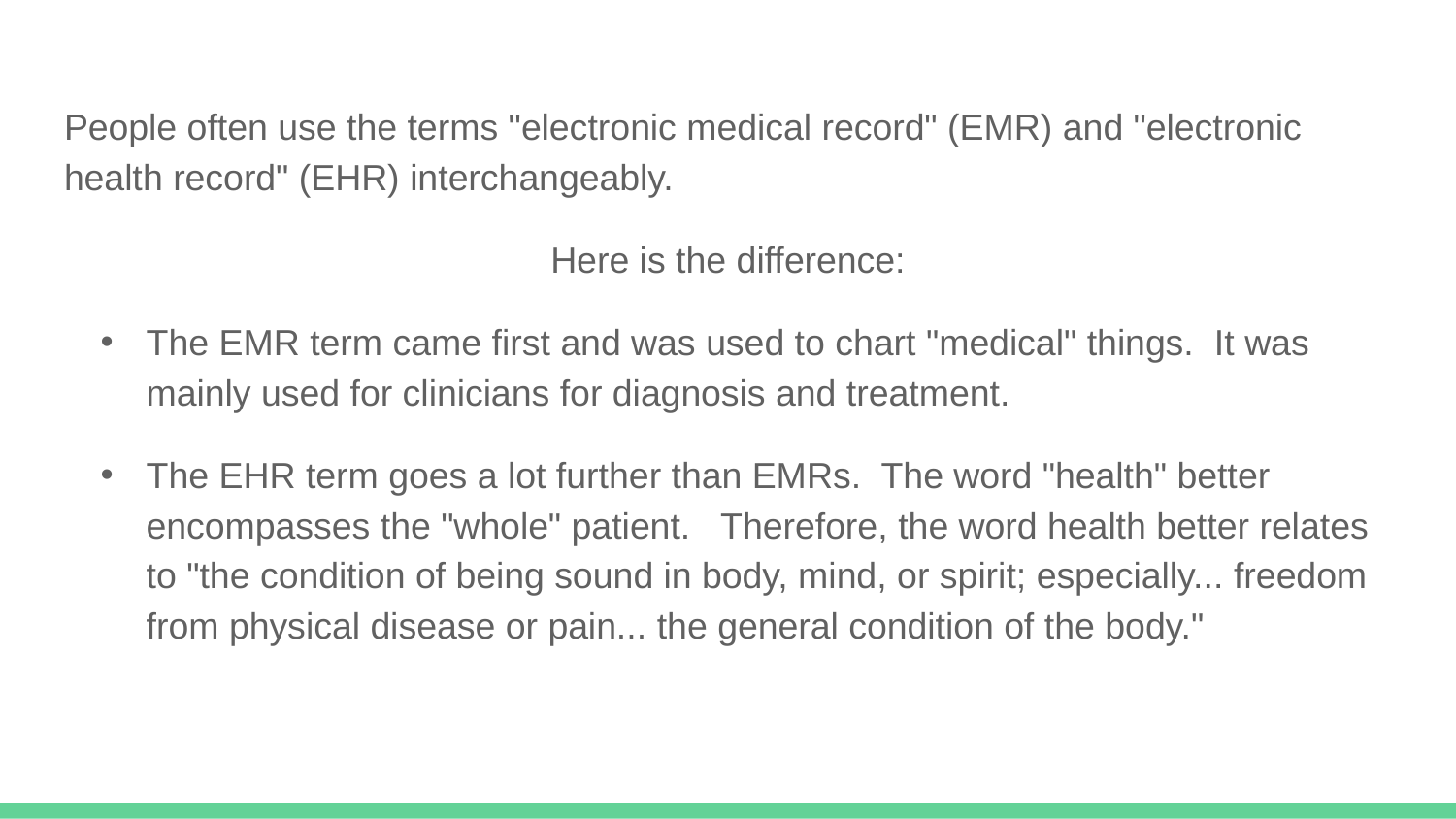

People often use the terms "electronic medical record" (EMR) and "electronic health record" (EHR) interchangeably.
Here is the difference:
The EMR term came first and was used to chart "medical" things.  It was mainly used for clinicians for diagnosis and treatment.
The EHR term goes a lot further than EMRs.  The word "health" better encompasses the "whole" patient.   Therefore, the word health better relates to "the condition of being sound in body, mind, or spirit; especially... freedom from physical disease or pain... the general condition of the body."